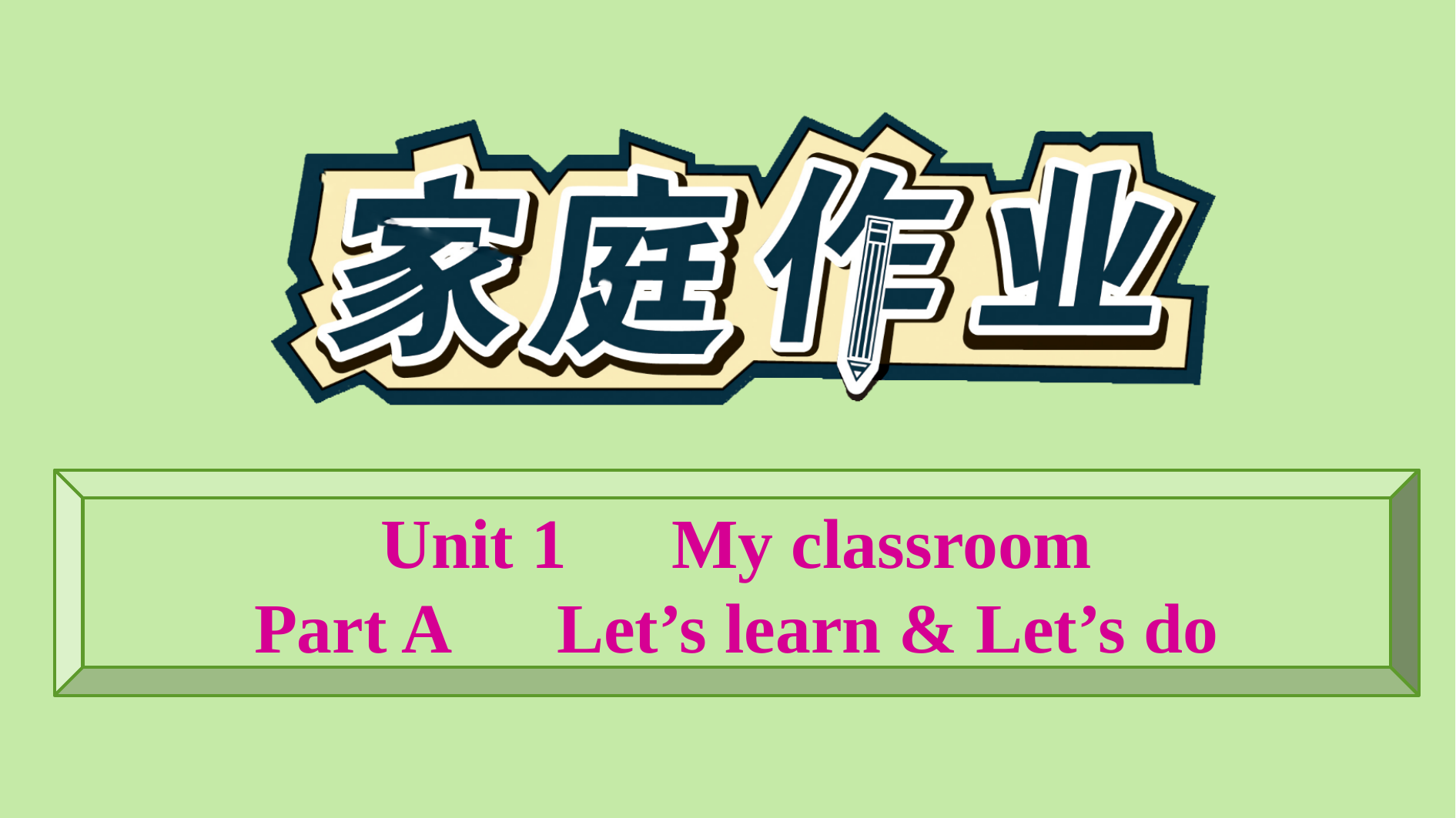

Unit 1　My classroom
Part A　Let’s learn & Let’s do